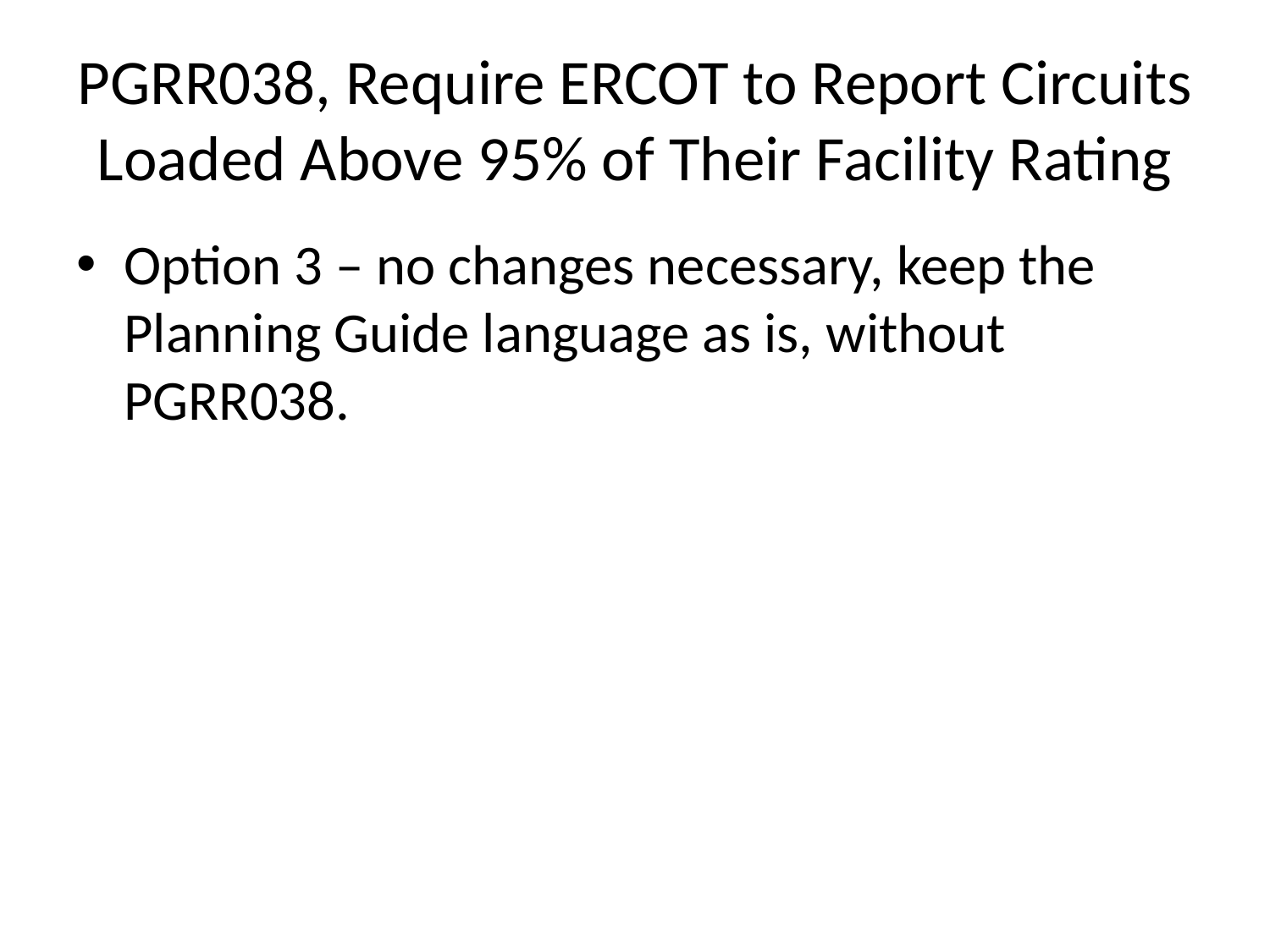

# PGRR038, Require ERCOT to Report Circuits Loaded Above 95% of Their Facility Rating
Option 3 – no changes necessary, keep the Planning Guide language as is, without PGRR038.